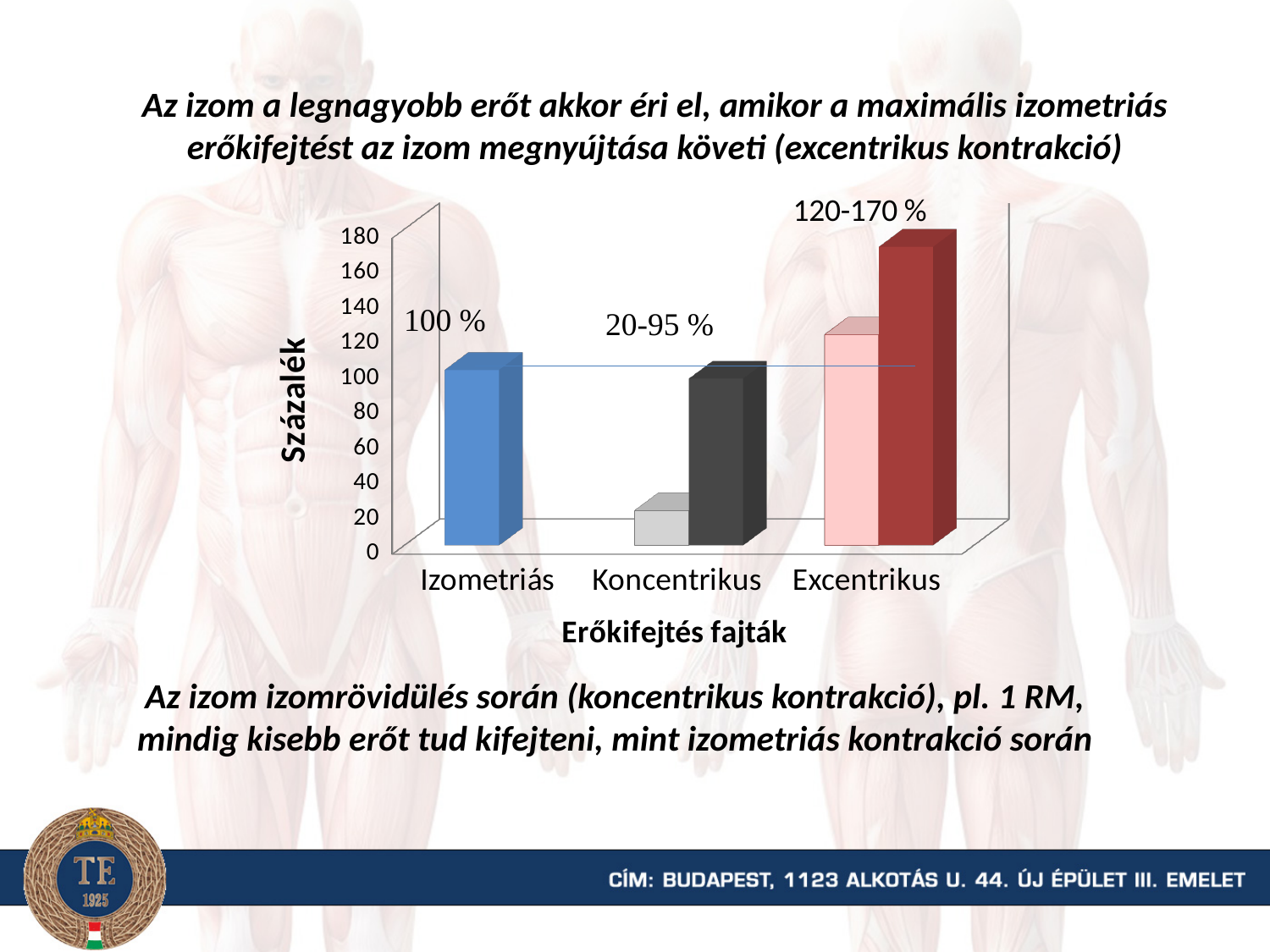

Az izom a legnagyobb erőt akkor éri el, amikor a maximális izometriás erőkifejtést az izom megnyújtása követi (excentrikus kontrakció)

[unsupported chart]

Az izom izomrövidülés során (koncentrikus kontrakció), pl. 1 RM, mindig kisebb erőt tud kifejteni, mint izometriás kontrakció során